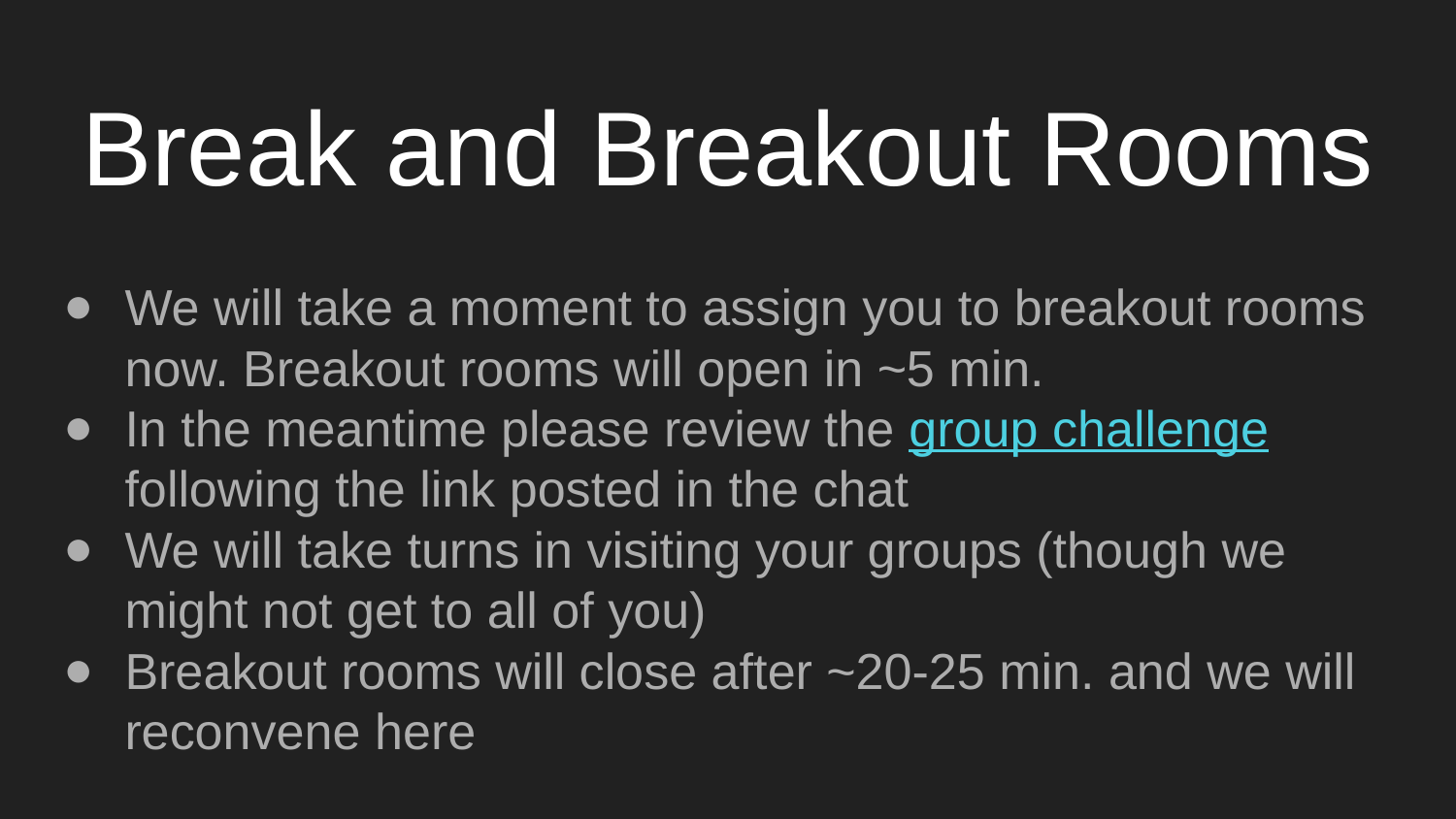

# Break and Breakout Rooms
We will take a moment to assign you to breakout rooms now. Breakout rooms will open in ~5 min.
In the meantime please review the group challenge following the link posted in the chat
We will take turns in visiting your groups (though we might not get to all of you)
Breakout rooms will close after ~20-25 min. and we will reconvene here